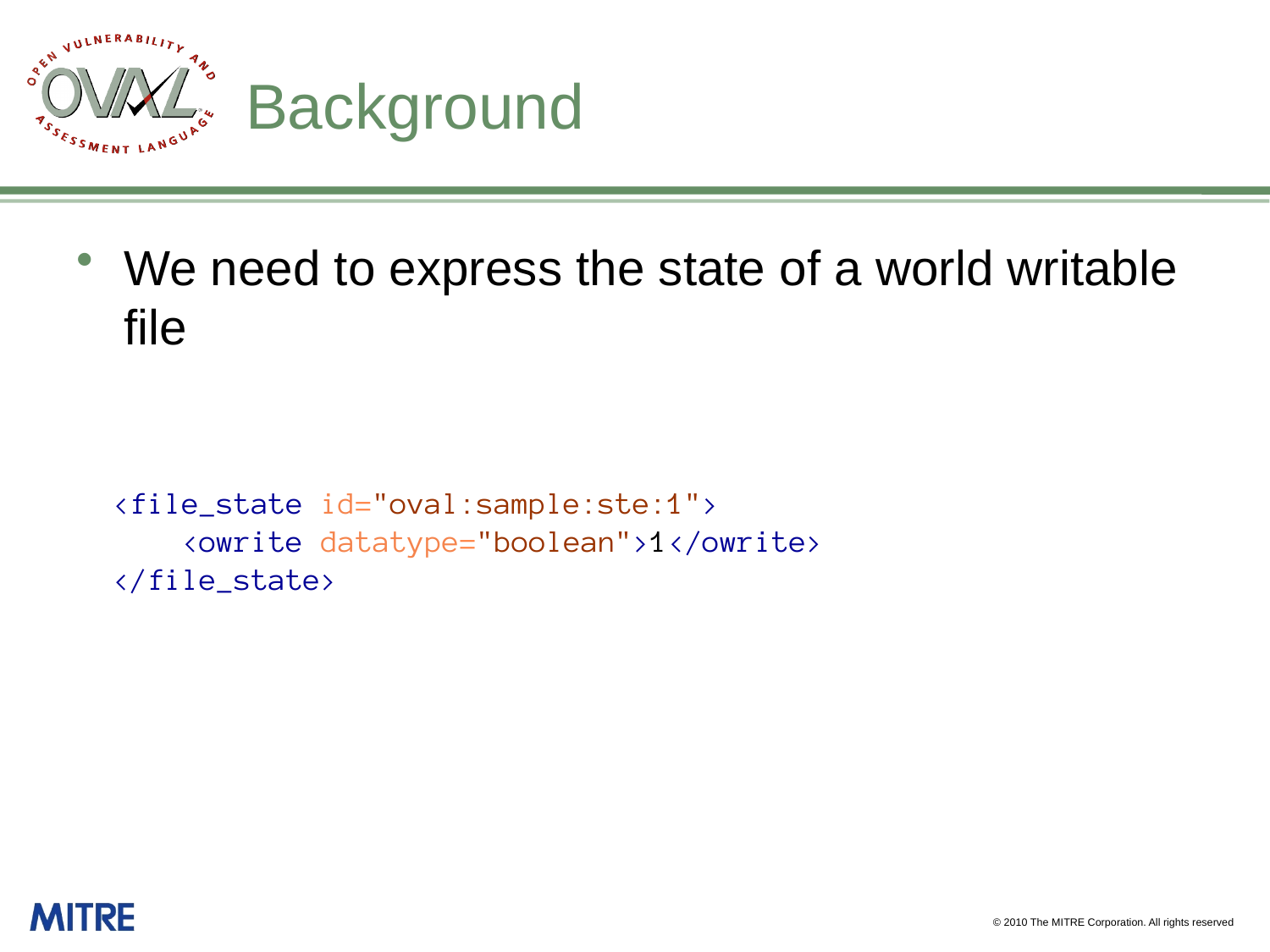

# Background
We need to express the state of a world writable file
<file_state id="oval:sample:ste:1">
    <owrite datatype="boolean">1</owrite>
</file_state>